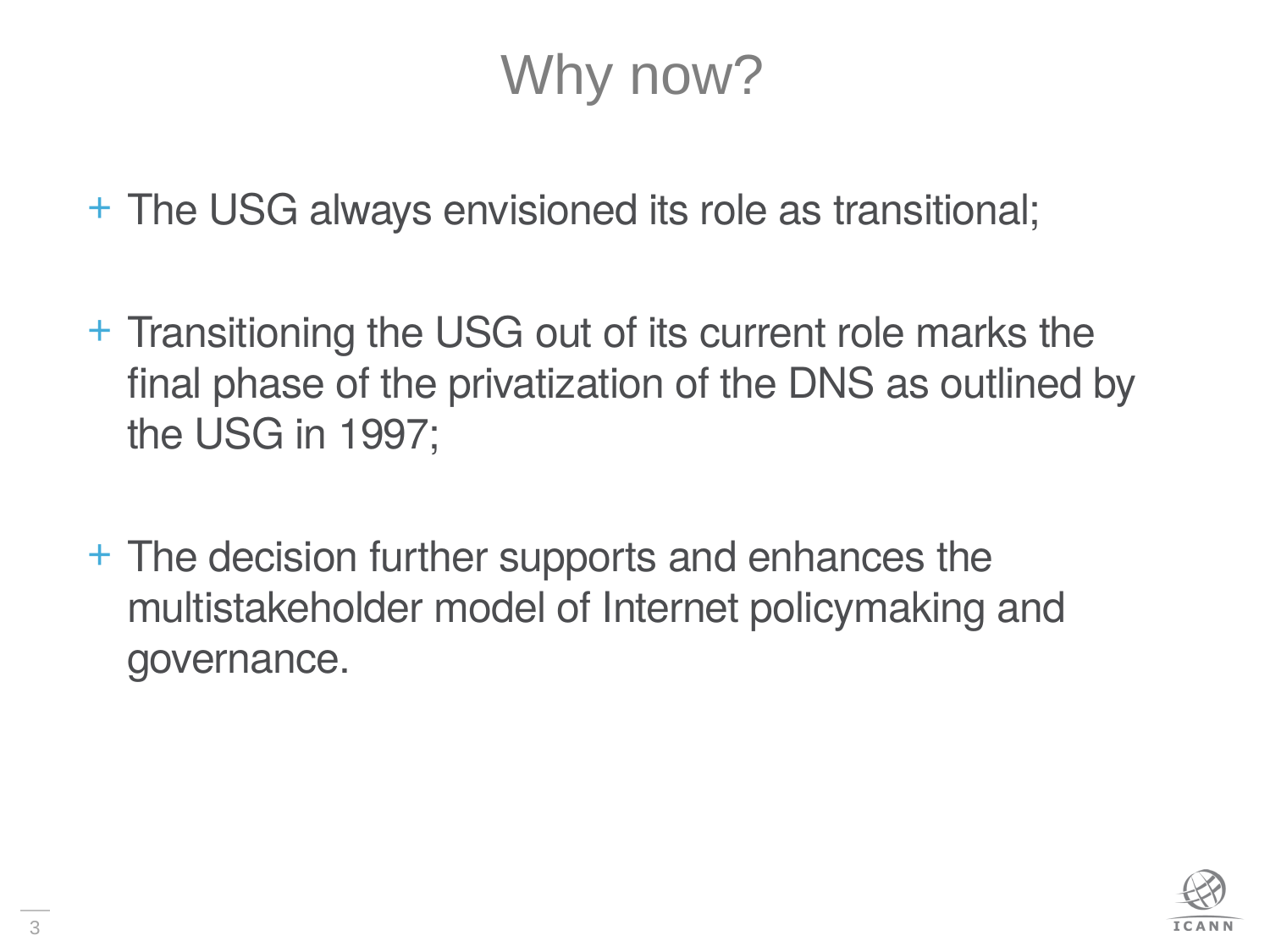

# Why now?
The USG always envisioned its role as transitional;

Transitioning the USG out of its current role marks the final phase of the privatization of the DNS as outlined by the USG in 1997;

The decision further supports and enhances the multistakeholder model of Internet policymaking and governance.